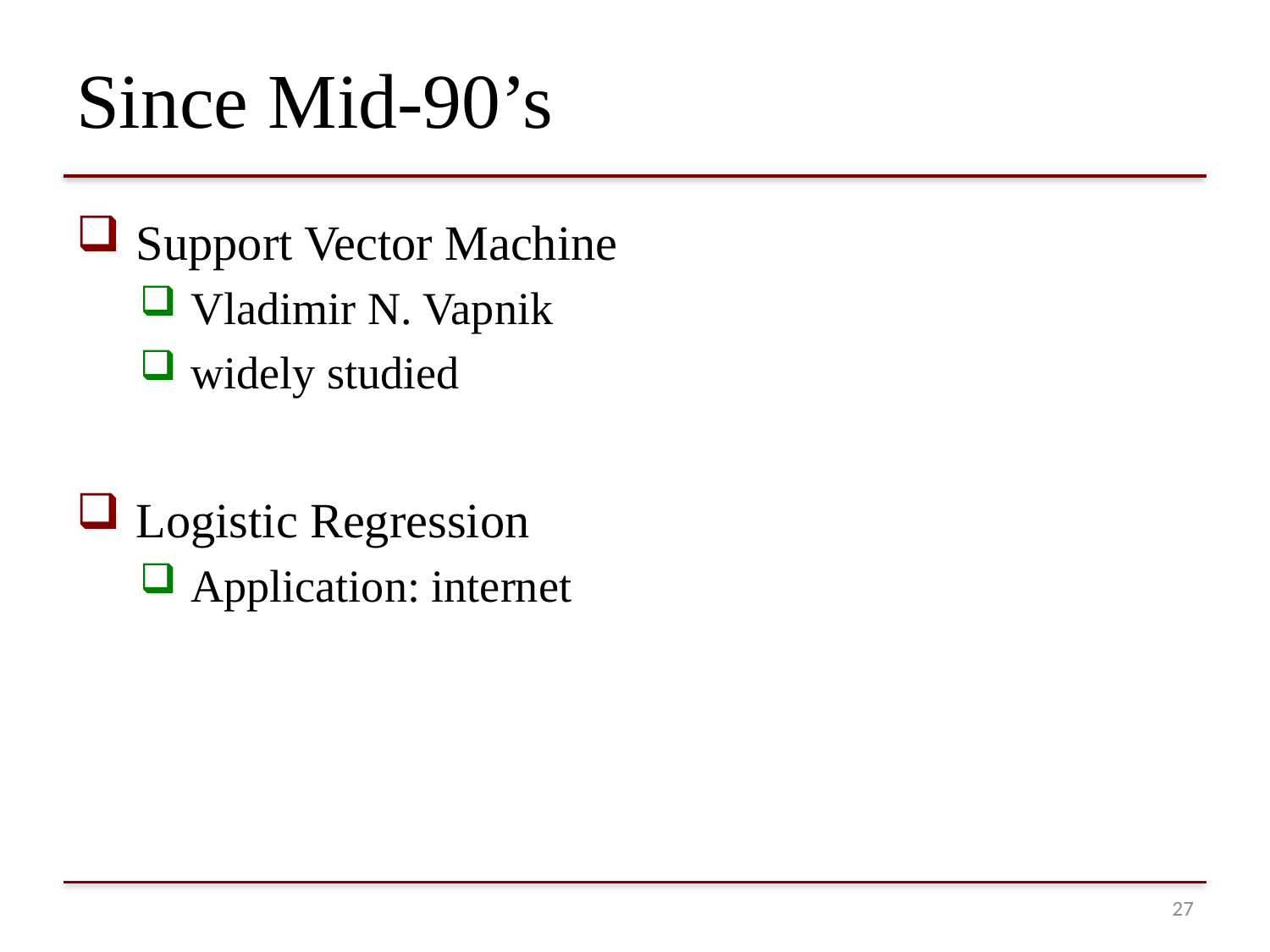

# Since Mid-90’s
 Support Vector Machine
 Vladimir N. Vapnik
 widely studied

 Logistic Regression
 Application: internet
27